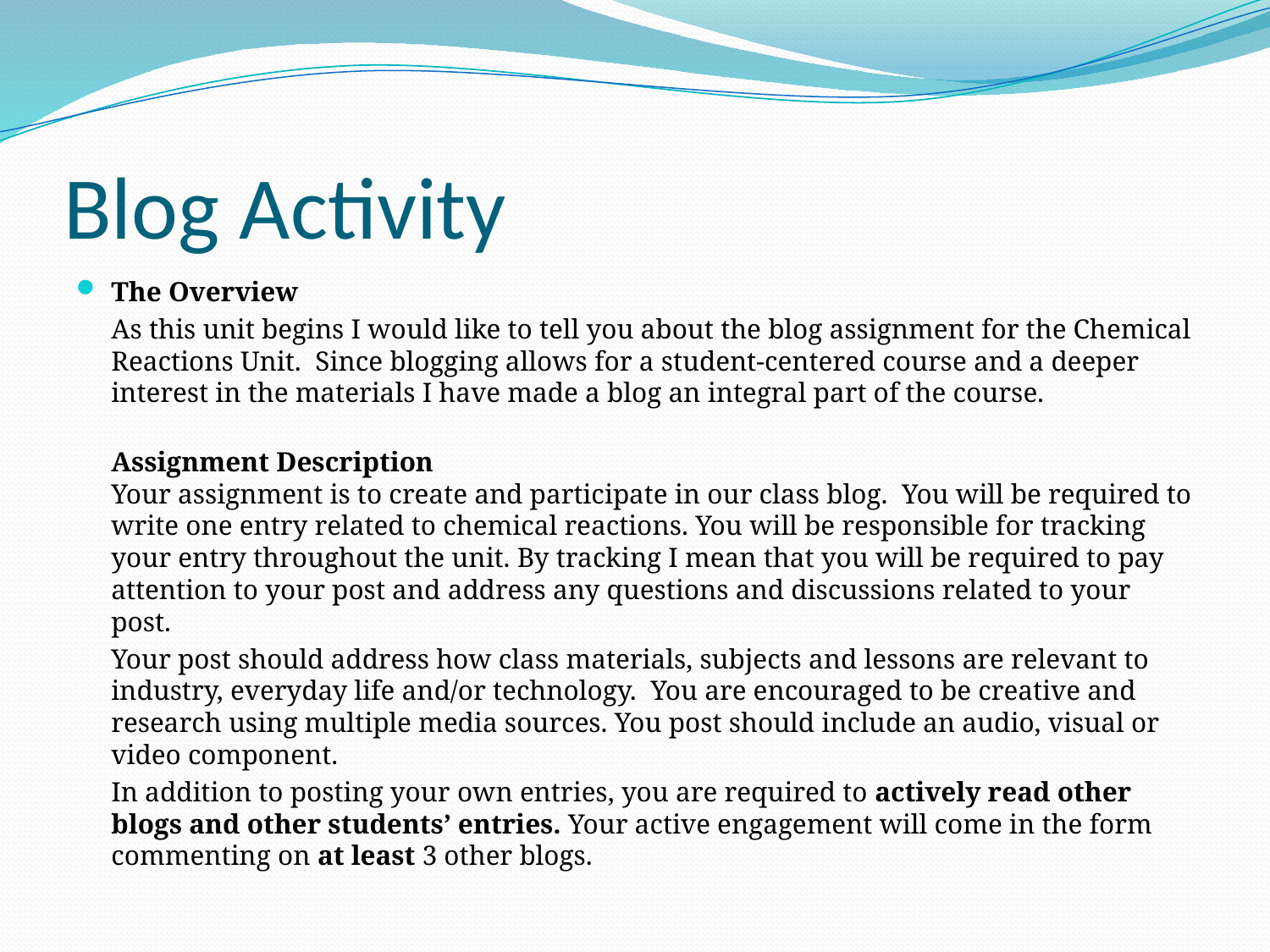

# Blog Activity
The Overview
	As this unit begins I would like to tell you about the blog assignment for the Chemical Reactions Unit.  Since blogging allows for a student-centered course and a deeper interest in the materials I have made a blog an integral part of the course.
Assignment Description
Your assignment is to create and participate in our class blog.  You will be required to write one entry related to chemical reactions. You will be responsible for tracking your entry throughout the unit. By tracking I mean that you will be required to pay attention to your post and address any questions and discussions related to your post.
	Your post should address how class materials, subjects and lessons are relevant to industry, everyday life and/or technology.  You are encouraged to be creative and research using multiple media sources. You post should include an audio, visual or video component.
	In addition to posting your own entries, you are required to actively read other blogs and other students’ entries. Your active engagement will come in the form commenting on at least 3 other blogs.